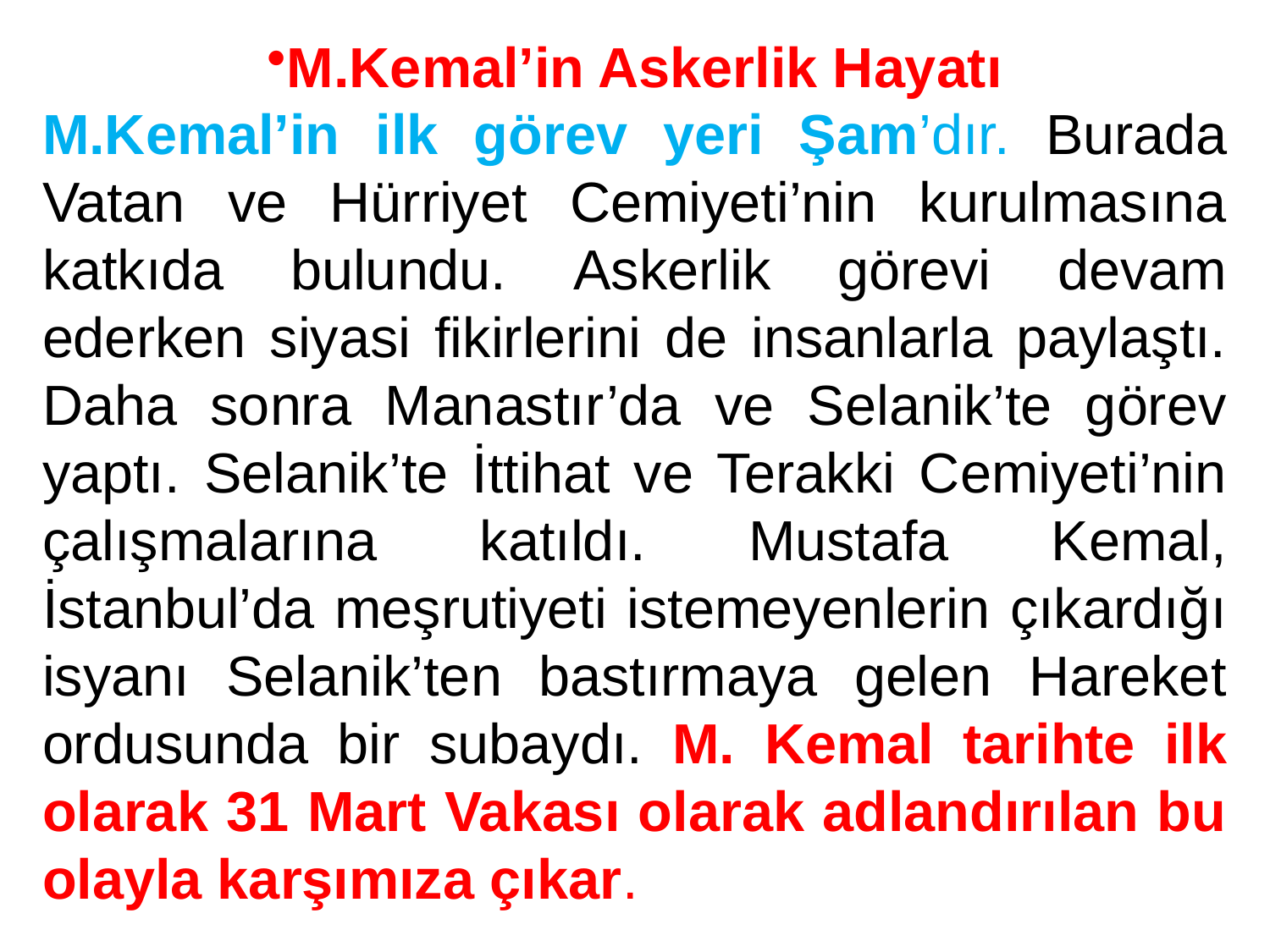

M.Kemal’in Askerlik Hayatı
M.Kemal’in ilk görev yeri Şam’dır. Burada Vatan ve Hürriyet Cemiyeti’nin kurulmasına katkıda bulundu. Askerlik görevi devam ederken siyasi fikirlerini de insanlarla paylaştı. Daha sonra Manastır’da ve Selanik’te görev yaptı. Selanik’te İttihat ve Terakki Cemiyeti’nin çalışmalarına katıldı. Mustafa Kemal, İstanbul’da meşrutiyeti istemeyenlerin çıkardığı isyanı Selanik’ten bastırmaya gelen Hareket ordusunda bir subaydı. M. Kemal tarihte ilk olarak 31 Mart Vakası olarak adlandırılan bu olayla karşımıza çıkar.